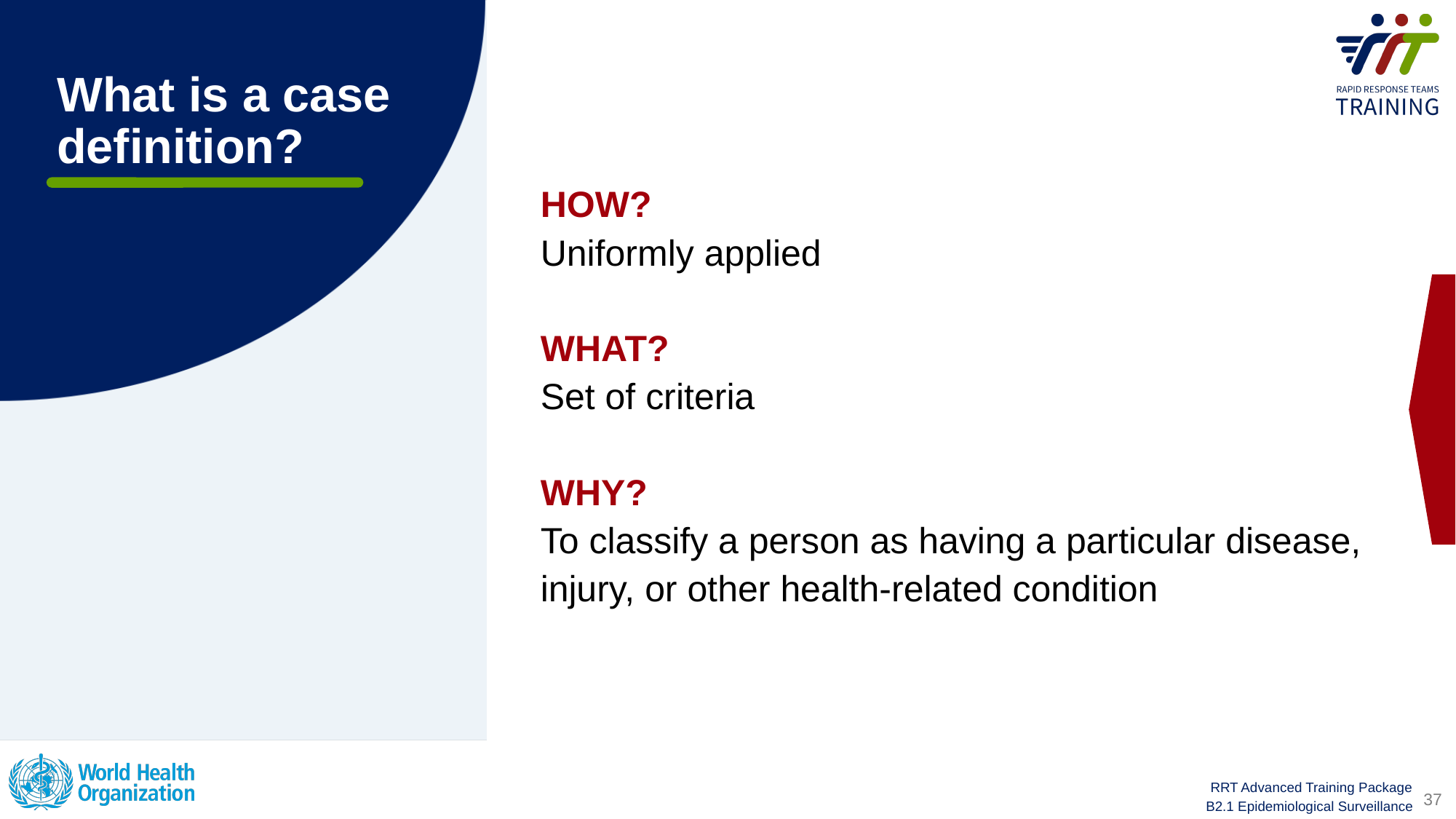

# What is a case definition?
HOW?
Uniformly applied

WHAT?
Set of criteria

WHY?
To classify a person as having a particular disease, injury, or other health-related condition